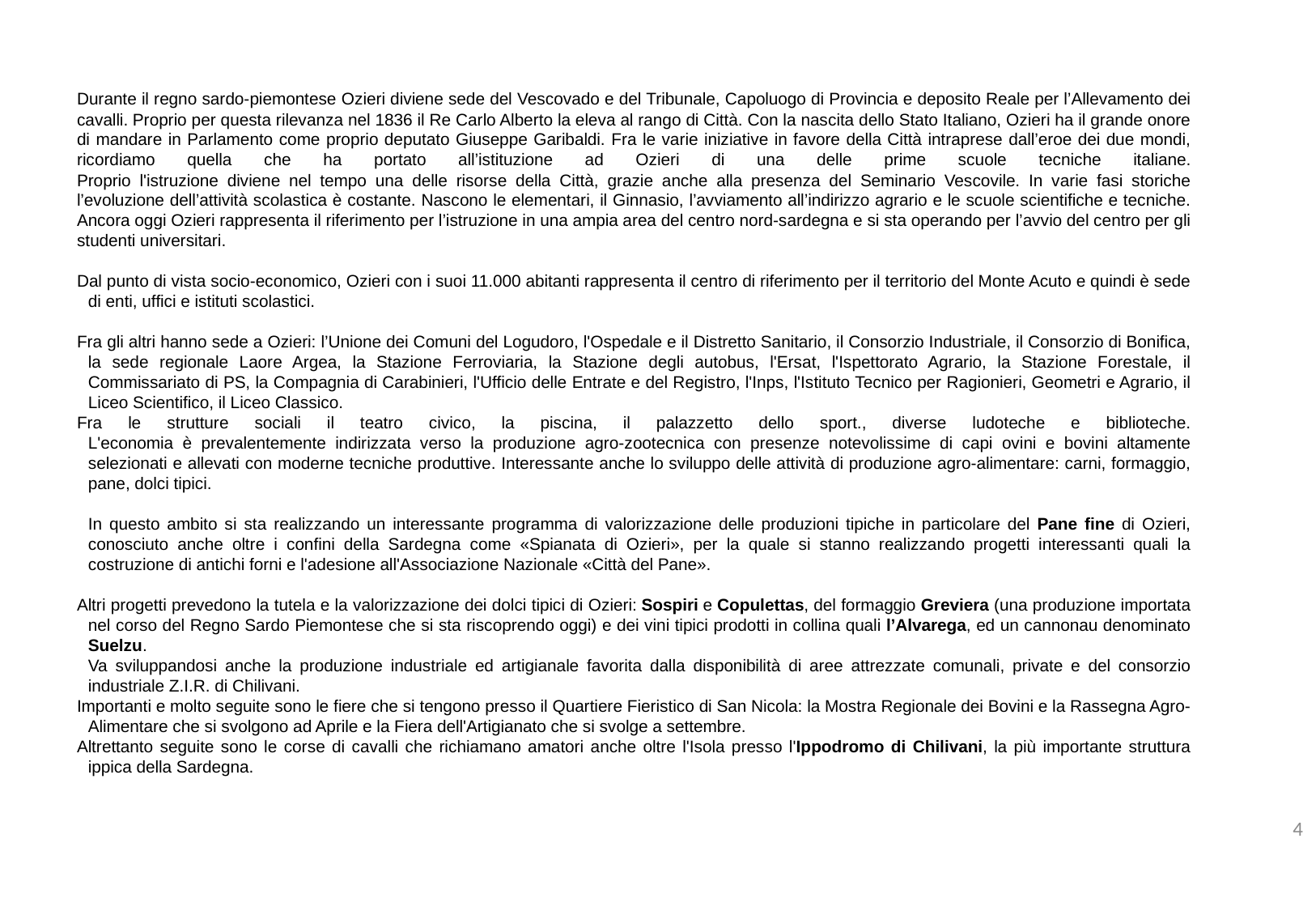

Durante il regno sardo-piemontese Ozieri diviene sede del Vescovado e del Tribunale, Capoluogo di Provincia e deposito Reale per l’Allevamento dei cavalli. Proprio per questa rilevanza nel 1836 il Re Carlo Alberto la eleva al rango di Città. Con la nascita dello Stato Italiano, Ozieri ha il grande onore di mandare in Parlamento come proprio deputato Giuseppe Garibaldi. Fra le varie iniziative in favore della Città intraprese dall’eroe dei due mondi, ricordiamo quella che ha portato all’istituzione ad Ozieri di una delle prime scuole tecniche italiane.
Proprio l'istruzione diviene nel tempo una delle risorse della Città, grazie anche alla presenza del Seminario Vescovile. In varie fasi storiche l’evoluzione dell’attività scolastica è costante. Nascono le elementari, il Ginnasio, l’avviamento all’indirizzo agrario e le scuole scientifiche e tecniche. Ancora oggi Ozieri rappresenta il riferimento per l’istruzione in una ampia area del centro nord-sardegna e si sta operando per l’avvio del centro per gli studenti universitari.

Dal punto di vista socio-economico, Ozieri con i suoi 11.000 abitanti rappresenta il centro di riferimento per il territorio del Monte Acuto e quindi è sede di enti, uffici e istituti scolastici.

Fra gli altri hanno sede a Ozieri: l’Unione dei Comuni del Logudoro, l'Ospedale e il Distretto Sanitario, il Consorzio Industriale, il Consorzio di Bonifica, la sede regionale Laore Argea, la Stazione Ferroviaria, la Stazione degli autobus, l'Ersat, l'Ispettorato Agrario, la Stazione Forestale, il Commissariato di PS, la Compagnia di Carabinieri, l'Ufficio delle Entrate e del Registro, l'Inps, l'Istituto Tecnico per Ragionieri, Geometri e Agrario, il Liceo Scientifico, il Liceo Classico.
Fra le strutture sociali il teatro civico, la piscina, il palazzetto dello sport., diverse ludoteche e biblioteche.
L'economia è prevalentemente indirizzata verso la produzione agro-zootecnica con presenze notevolissime di capi ovini e bovini altamente selezionati e allevati con moderne tecniche produttive. Interessante anche lo sviluppo delle attività di produzione agro-alimentare: carni, formaggio, pane, dolci tipici.
In questo ambito si sta realizzando un interessante programma di valorizzazione delle produzioni tipiche in particolare del Pane fine di Ozieri, conosciuto anche oltre i confini della Sardegna come «Spianata di Ozieri», per la quale si stanno realizzando progetti interessanti quali la costruzione di antichi forni e l'adesione all'Associazione Nazionale «Città del Pane».

Altri progetti prevedono la tutela e la valorizzazione dei dolci tipici di Ozieri: Sospiri e Copulettas, del formaggio Greviera (una produzione importata nel corso del Regno Sardo Piemontese che si sta riscoprendo oggi) e dei vini tipici prodotti in collina quali l’Alvarega, ed un cannonau denominato Suelzu.
Va sviluppandosi anche la produzione industriale ed artigianale favorita dalla disponibilità di aree attrezzate comunali, private e del consorzio industriale Z.I.R. di Chilivani.
Importanti e molto seguite sono le fiere che si tengono presso il Quartiere Fieristico di San Nicola: la Mostra Regionale dei Bovini e la Rassegna Agro-Alimentare che si svolgono ad Aprile e la Fiera dell'Artigianato che si svolge a settembre.
Altrettanto seguite sono le corse di cavalli che richiamano amatori anche oltre l'Isola presso l'Ippodromo di Chilivani, la più importante struttura ippica della Sardegna.

4